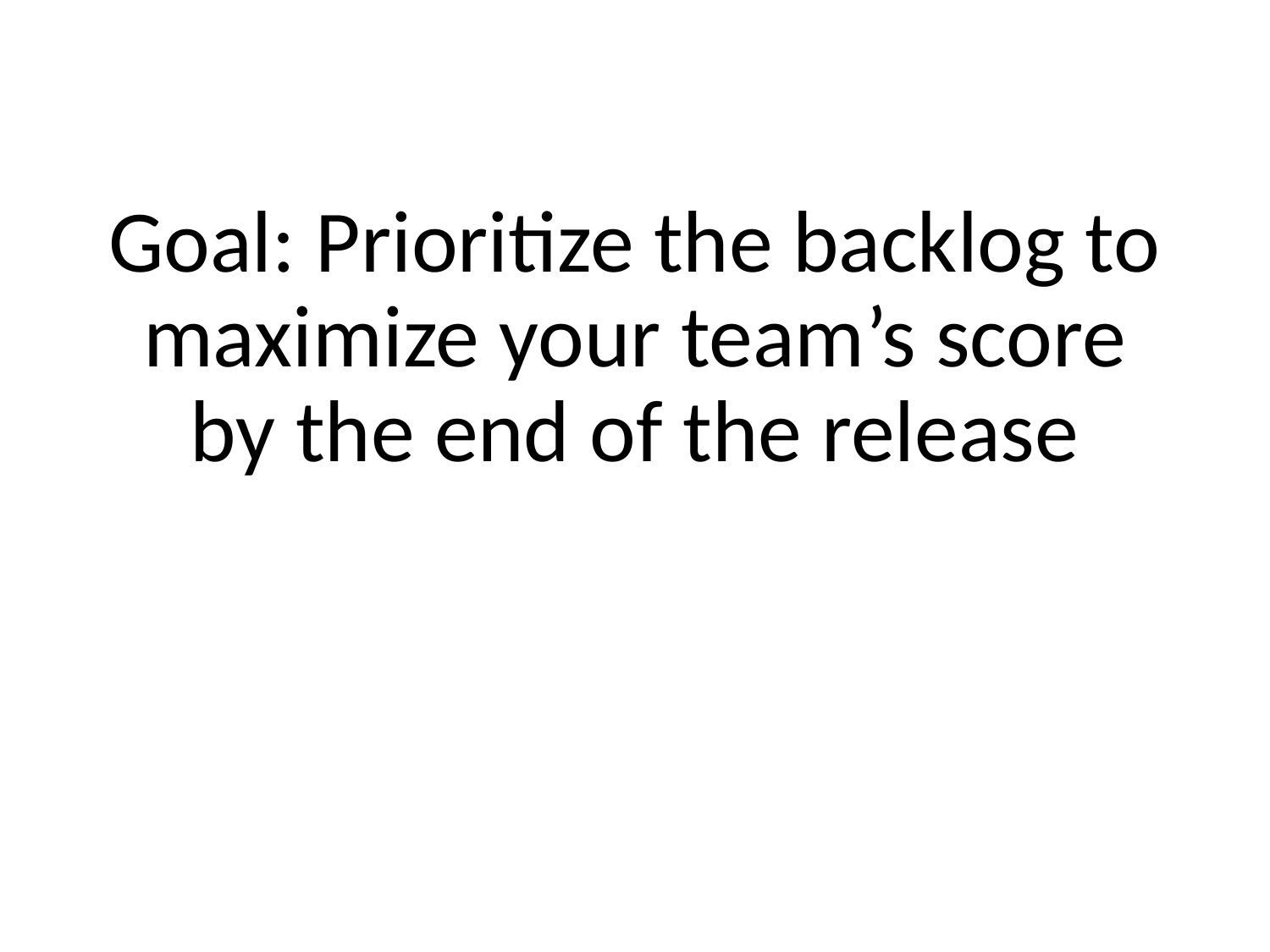

# Goal: Prioritize the backlog to maximize your team’s score by the end of the release